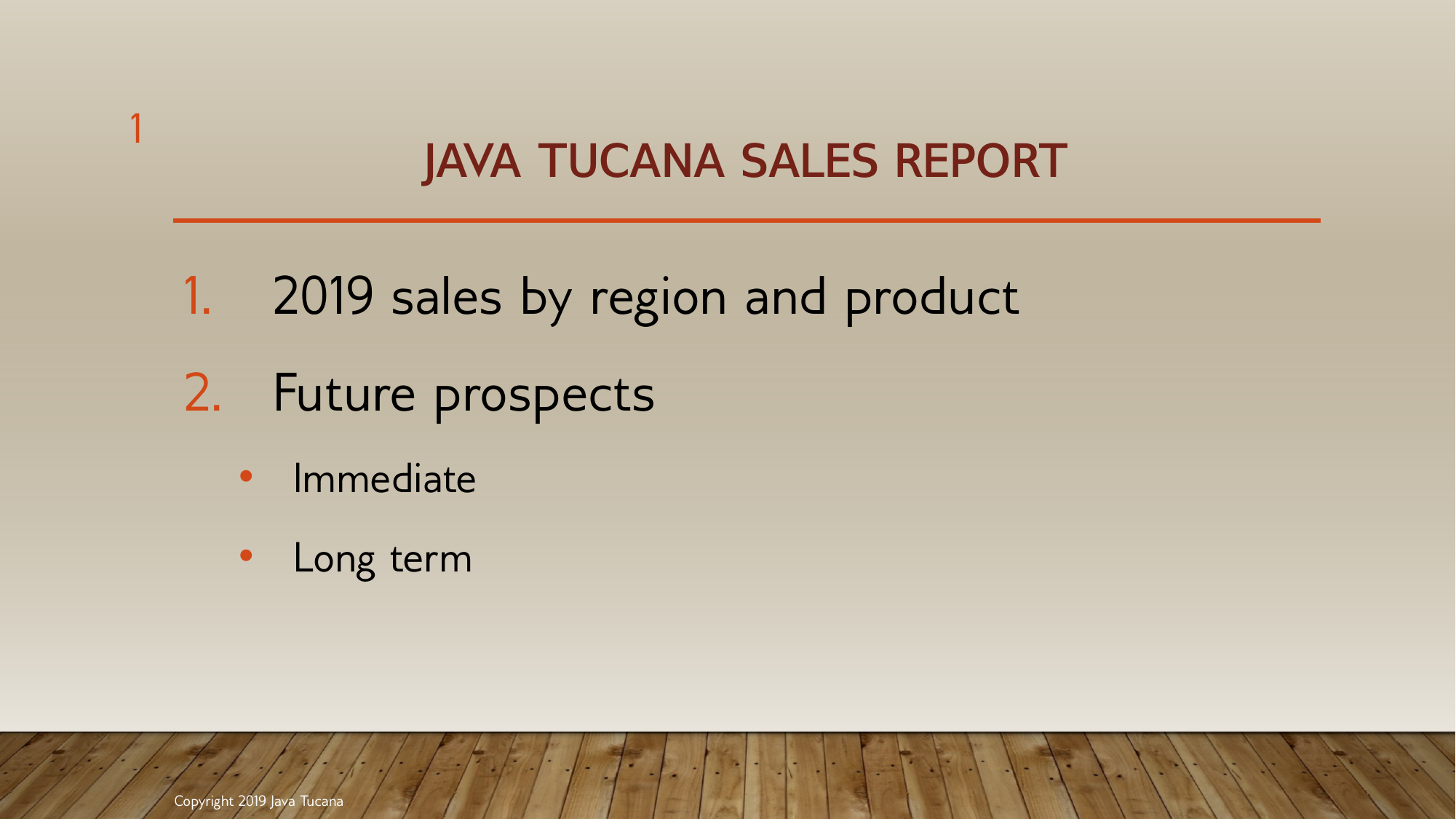

1
# Java Tucana Sales Report
2019 sales by region and product
Future prospects
Immediate
Long term

Copyright 2019 Java Tucana